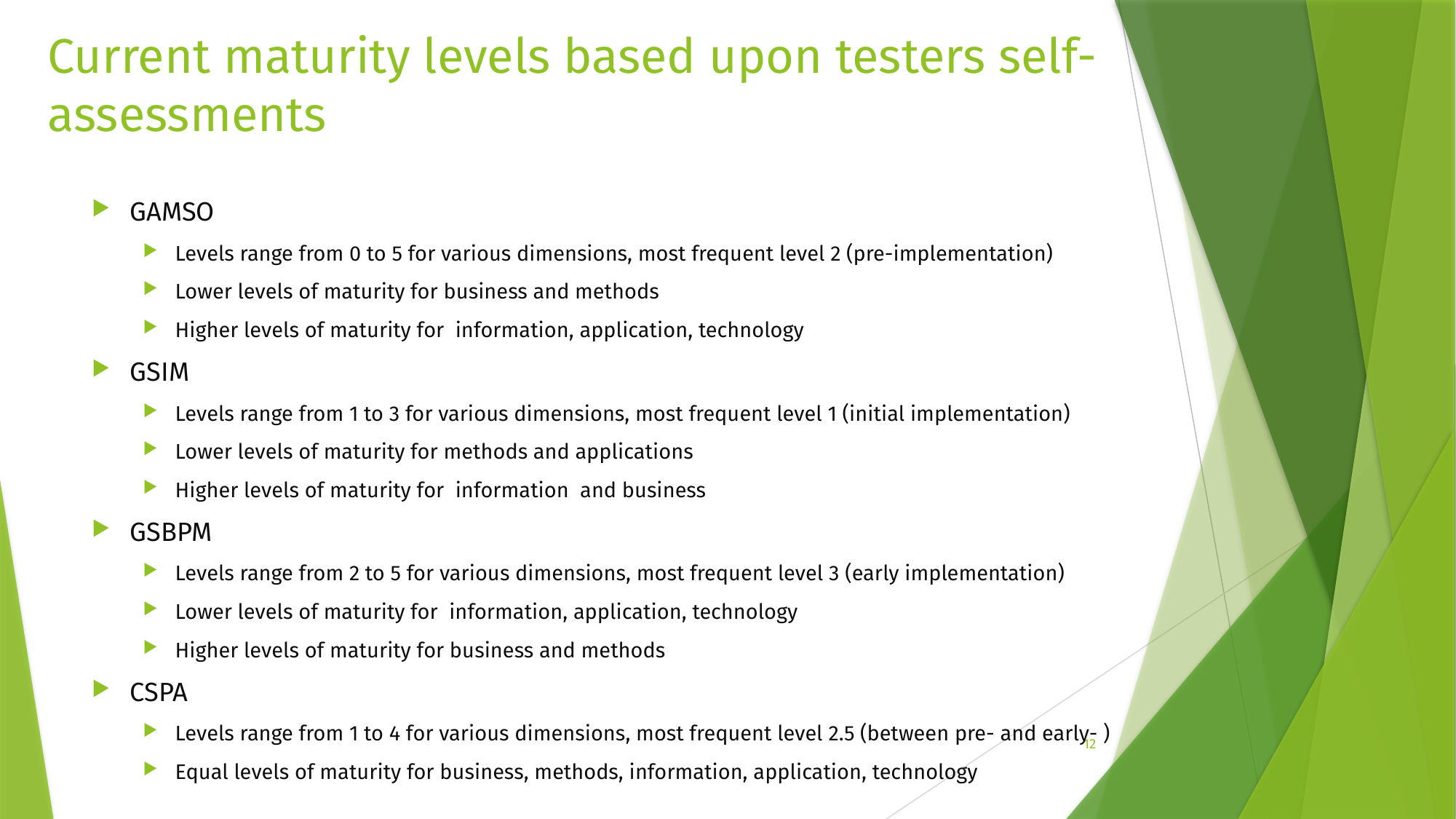

# Current maturity levels based upon testers self-assessments
GAMSO
Levels range from 0 to 5 for various dimensions, most frequent level 2 (pre-implementation)
Lower levels of maturity for business and methods
Higher levels of maturity for  information, application, technology
GSIM
Levels range from 1 to 3 for various dimensions, most frequent level 1 (initial implementation)
Lower levels of maturity for methods and applications
Higher levels of maturity for  information  and business
GSBPM
Levels range from 2 to 5 for various dimensions, most frequent level 3 (early implementation)
Lower levels of maturity for  information, application, technology
Higher levels of maturity for business and methods
CSPA
Levels range from 1 to 4 for various dimensions, most frequent level 2.5 (between pre- and early- )
Equal levels of maturity for business, methods, information, application, technology

12